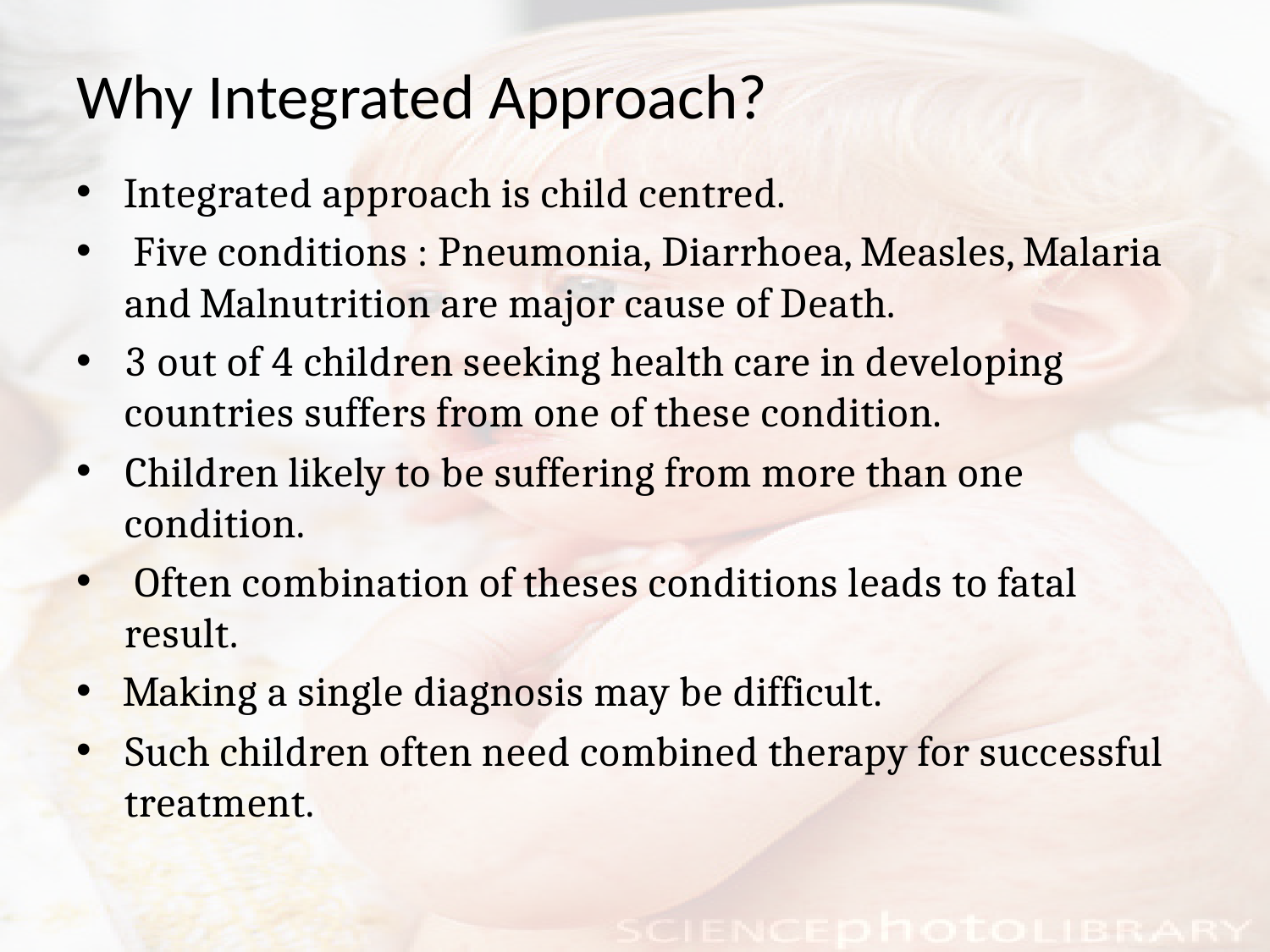

# Why Integrated Approach?
Integrated approach is child centred.
 Five conditions : Pneumonia, Diarrhoea, Measles, Malaria and Malnutrition are major cause of Death.
3 out of 4 children seeking health care in developing countries suffers from one of these condition.
Children likely to be suffering from more than one condition.
 Often combination of theses conditions leads to fatal result.
Making a single diagnosis may be difficult.
Such children often need combined therapy for successful treatment.